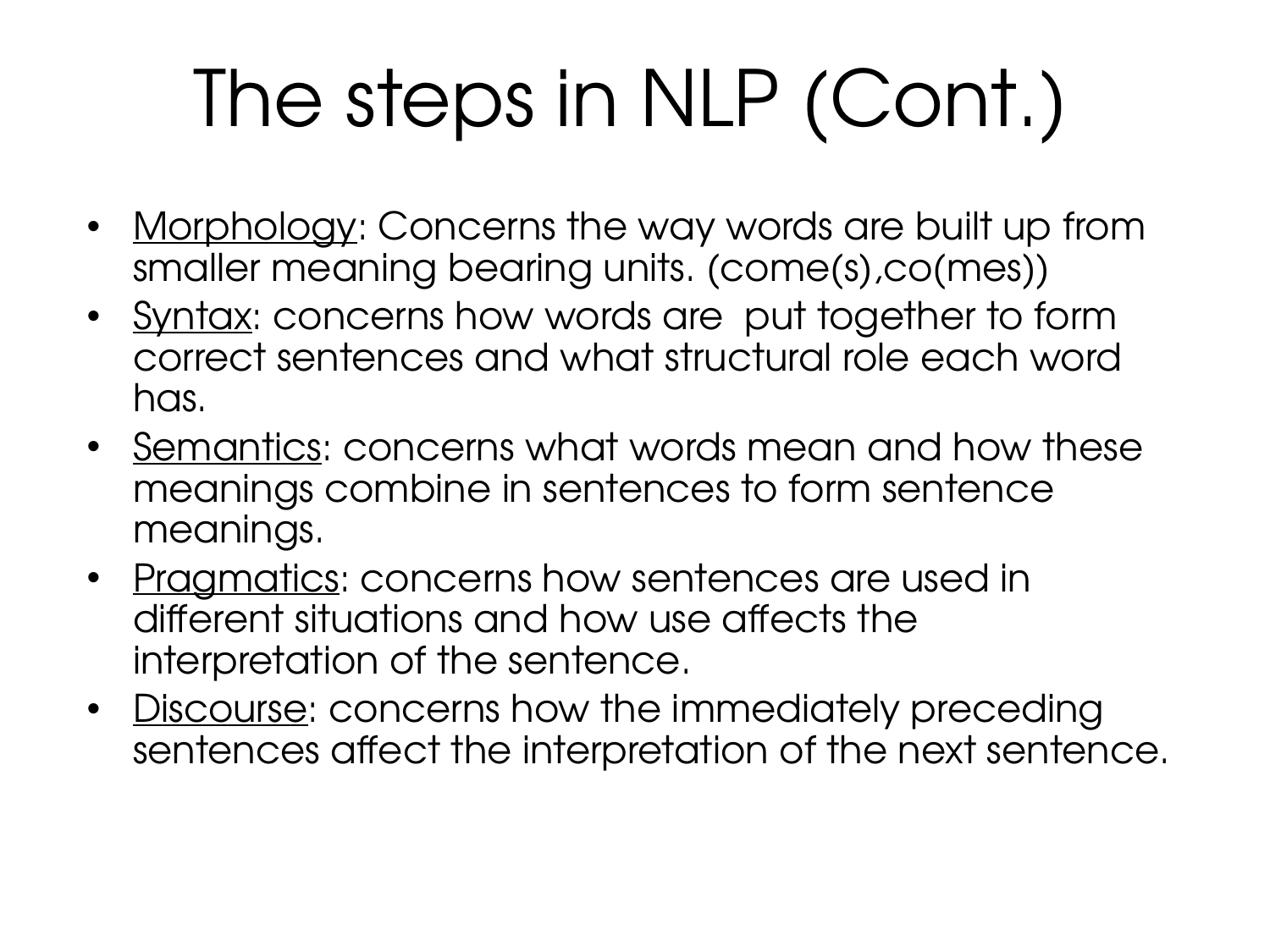

# The steps in NLP (Cont.)
Morphology: Concerns the way words are built up from smaller meaning bearing units. (come(s),co(mes))
Syntax: concerns how words are  put together to form correct sentences and what structural role each word has.
Semantics: concerns what words mean and how these meanings combine in sentences to form sentence meanings.
Pragmatics: concerns how sentences are used in different situations and how use affects the interpretation of the sentence.
Discourse: concerns how the immediately preceding sentences affect the interpretation of the next sentence.